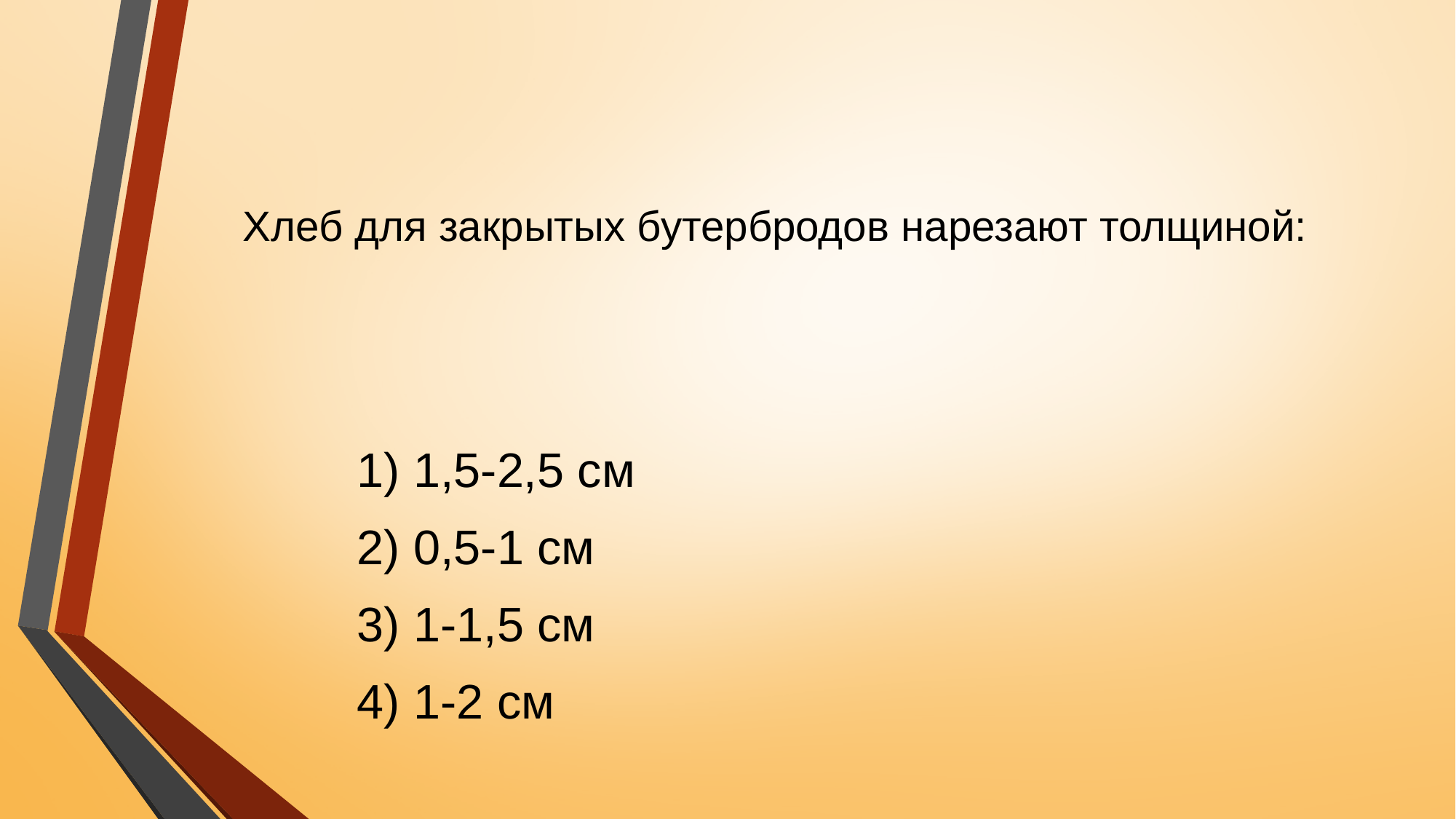

# Хлеб для закрытых бутербродов нарезают толщиной:
1) 1,5-2,5 см
2) 0,5-1 см
3) 1-1,5 см
4) 1-2 см